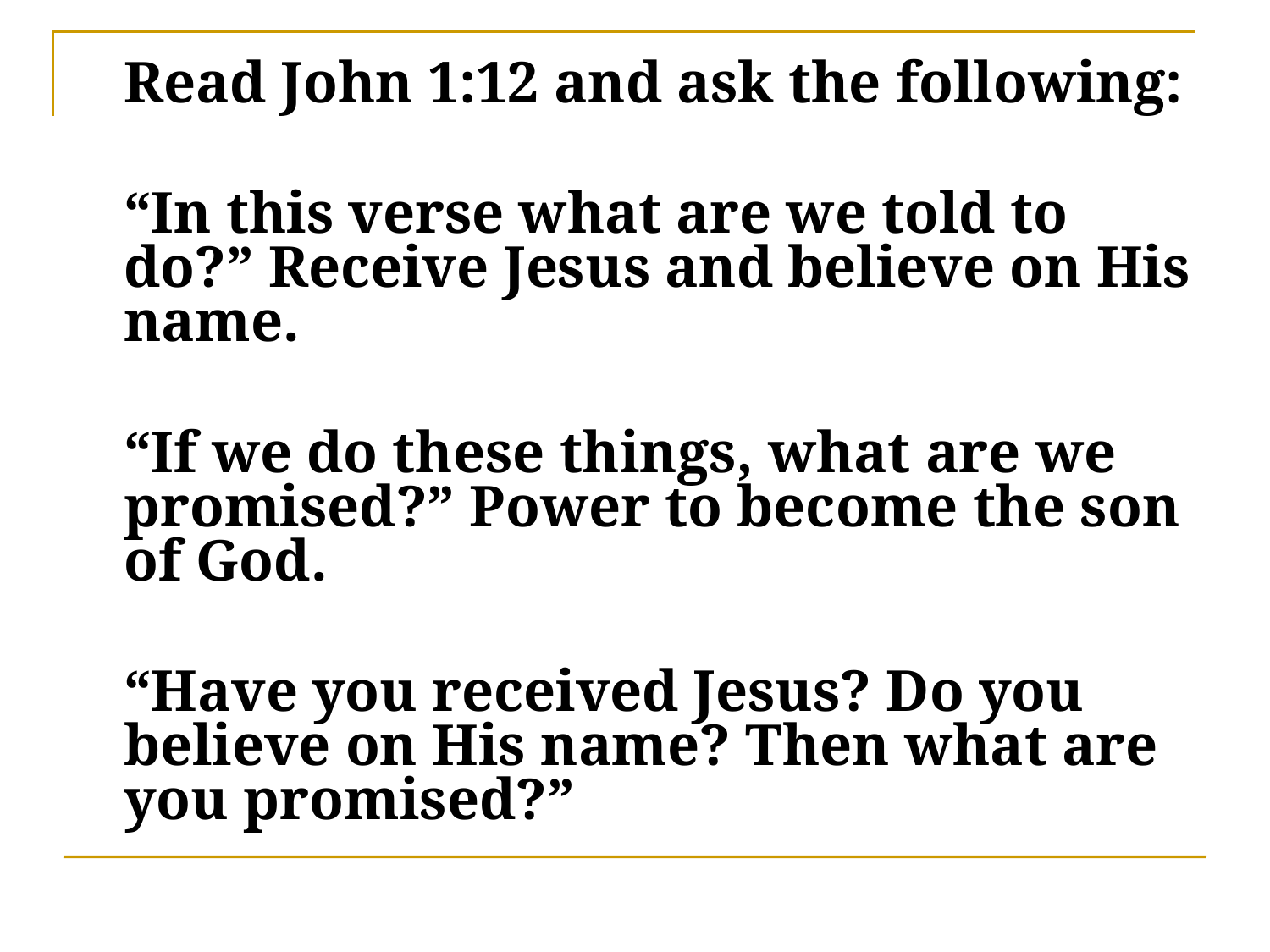

Read John 1:12 and ask the following:

	“In this verse what are we told to do?” Receive Jesus and believe on His name.

	“If we do these things, what are we promised?” Power to become the son of God.

	“Have you received Jesus? Do you believe on His name? Then what are you promised?”